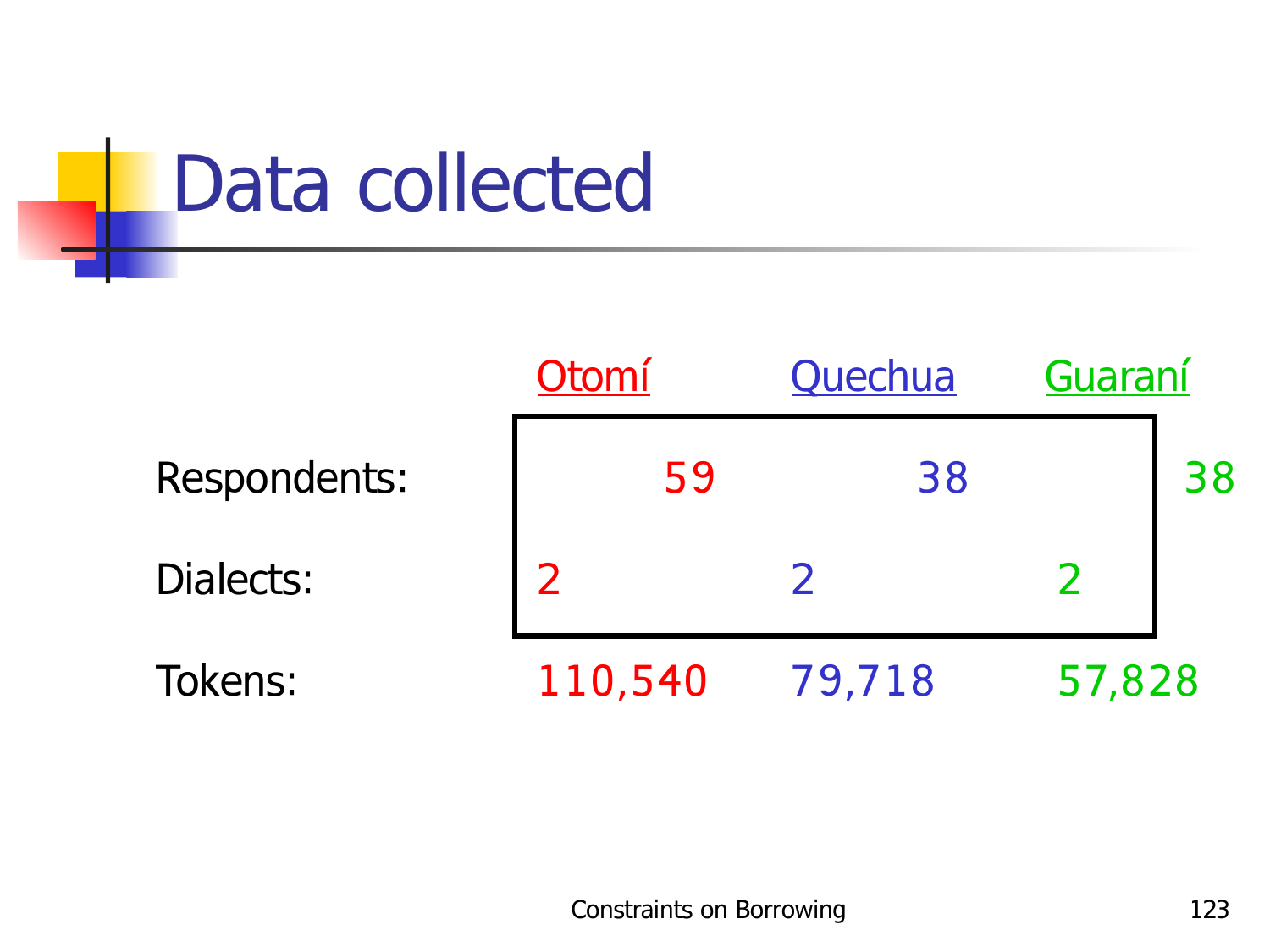

# Data collected
			Otomí		Quechua	Guaraní

Respondents:		59		38		 38

Dialects:		2		2		 2

Tokens:		110,540	79,718	 57,828

Constraints on Borrowing
123